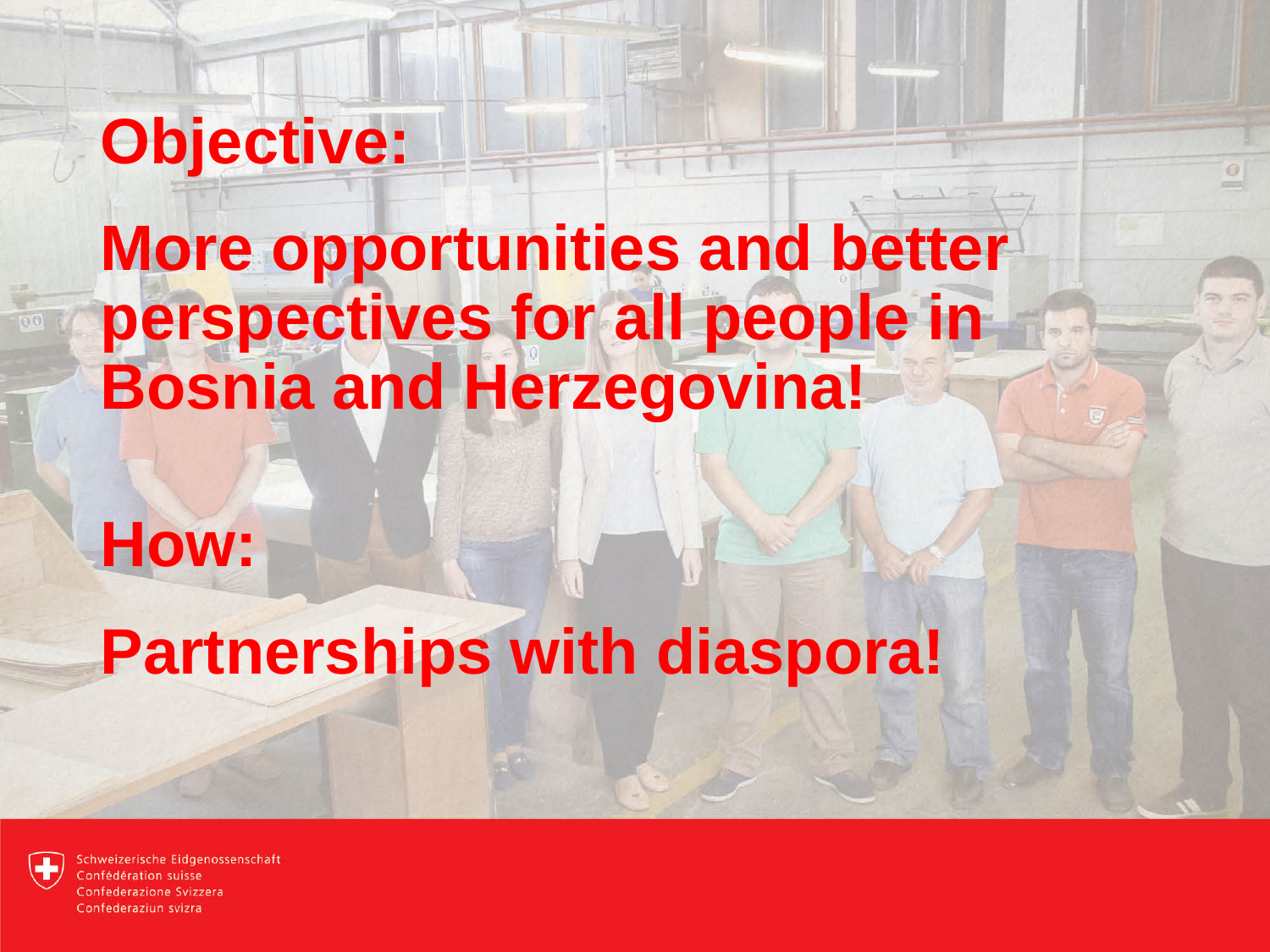

# Objective: More opportunities and better perspectives for all people in Bosnia and Herzegovina! How: Partnerships with diaspora!